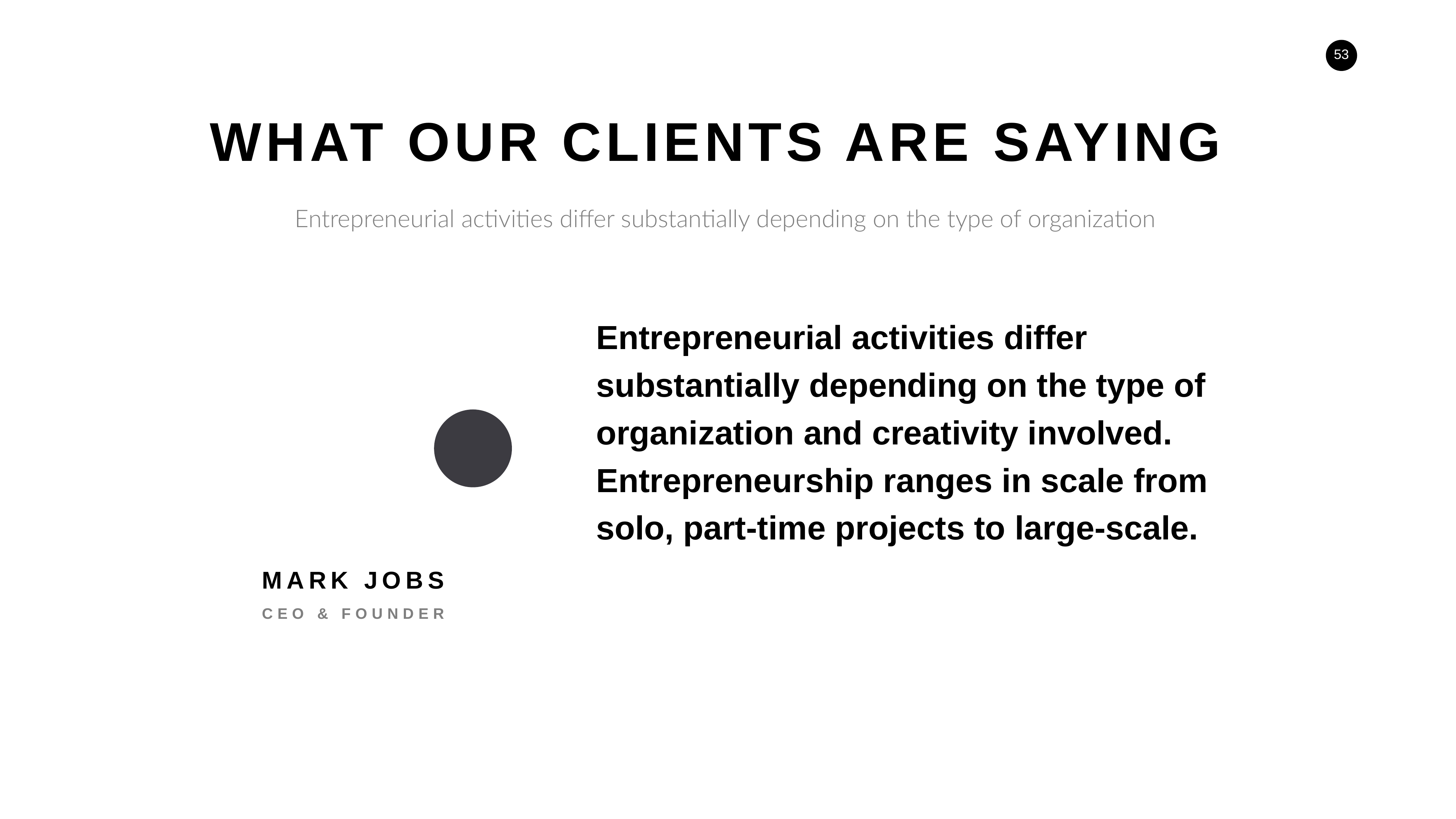

WHAT OUR CLIENTS ARE SAYING
Entrepreneurial activities differ substantially depending on the type of organization

Entrepreneurial activities differ substantially depending on the type of organization and creativity involved. Entrepreneurship ranges in scale from solo, part-time projects to large-scale.

MARK JOBS
CEO & FOUNDER